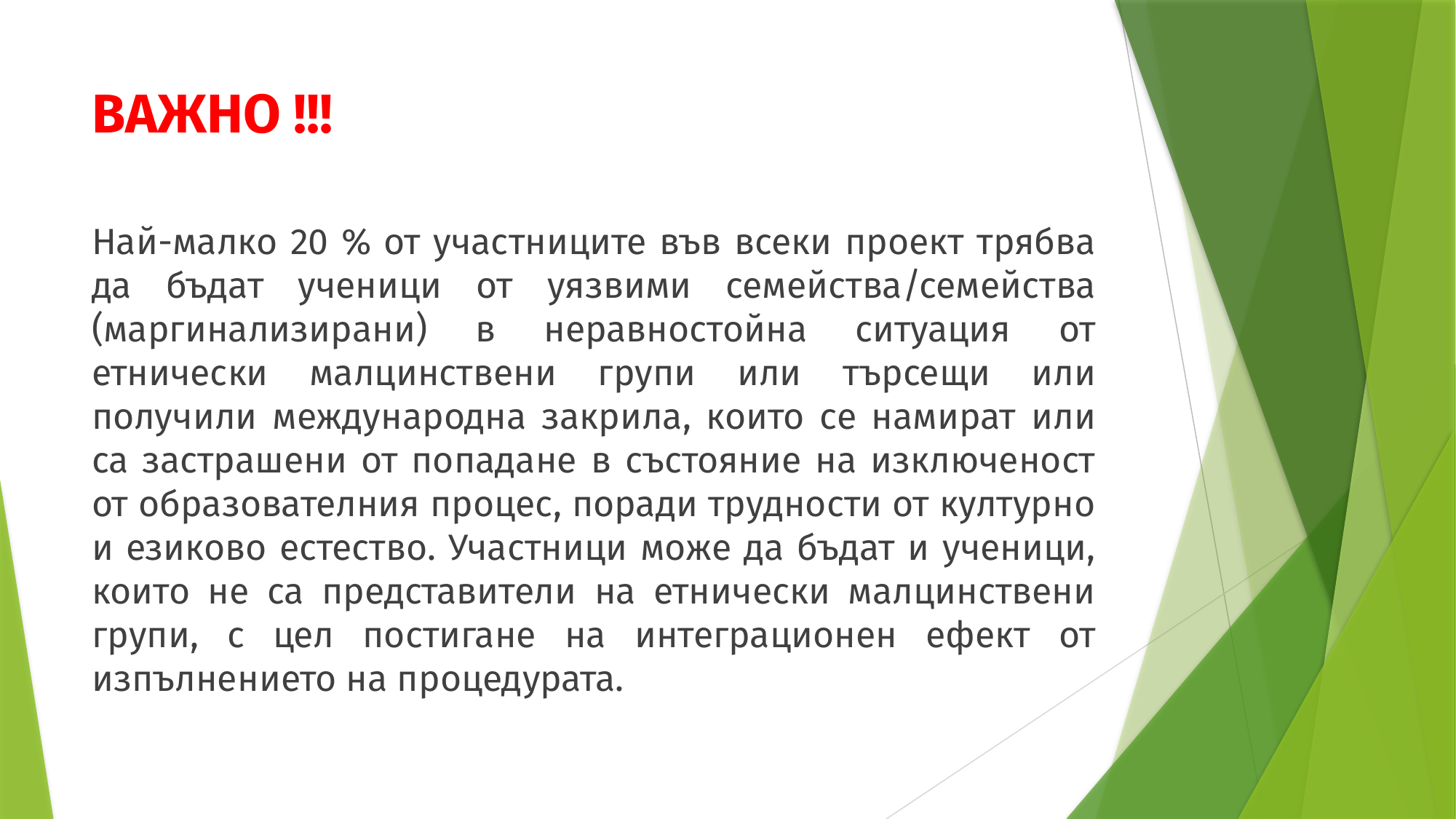

# ВАЖНО !!!

Най-малко 20 % от участниците във всеки проект трябва да бъдат ученици от уязвими семейства/семейства (маргинализирани) в неравностойна ситуация от етнически малцинствени групи или търсещи или получили международна закрила, които се намират или са застрашени от попадане в състояние на изключеност от образователния процес, поради трудности от културно и езиково естество. Участници може да бъдат и ученици, които не са представители на етнически малцинствени групи, с цел постигане на интеграционен ефект от изпълнението на процедурата.